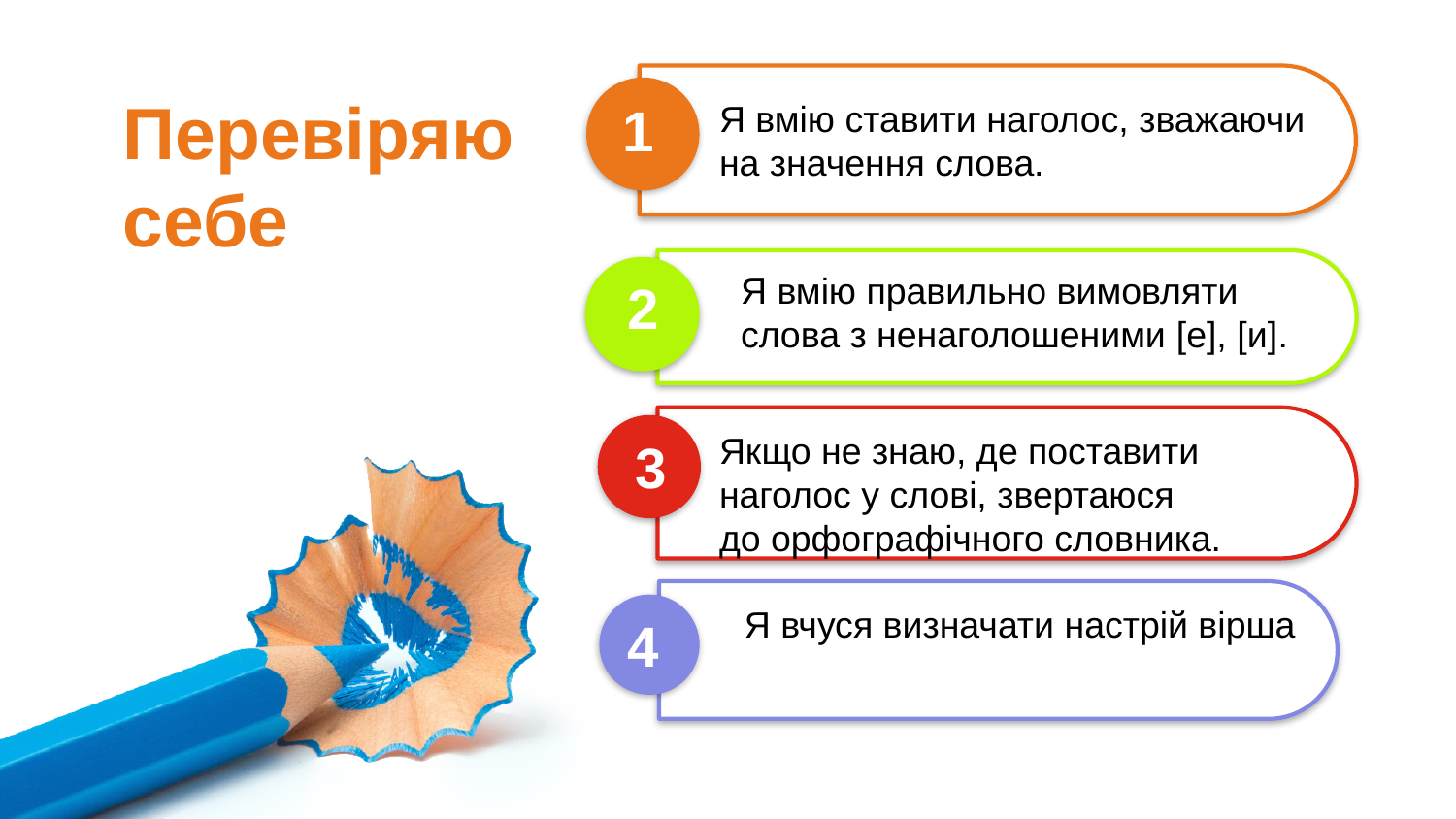

Перевіряю себе

1
Я вмію ставити наголос, зважаючи на значення слова.

Я вмію правильно вимовляти
слова з ненаголошеними [е], [и].
2

Якщо не знаю, де поставити
наголос у слові, звертаюся
до орфографічного словника.

3

Я вчуся визначати настрій вірша

4